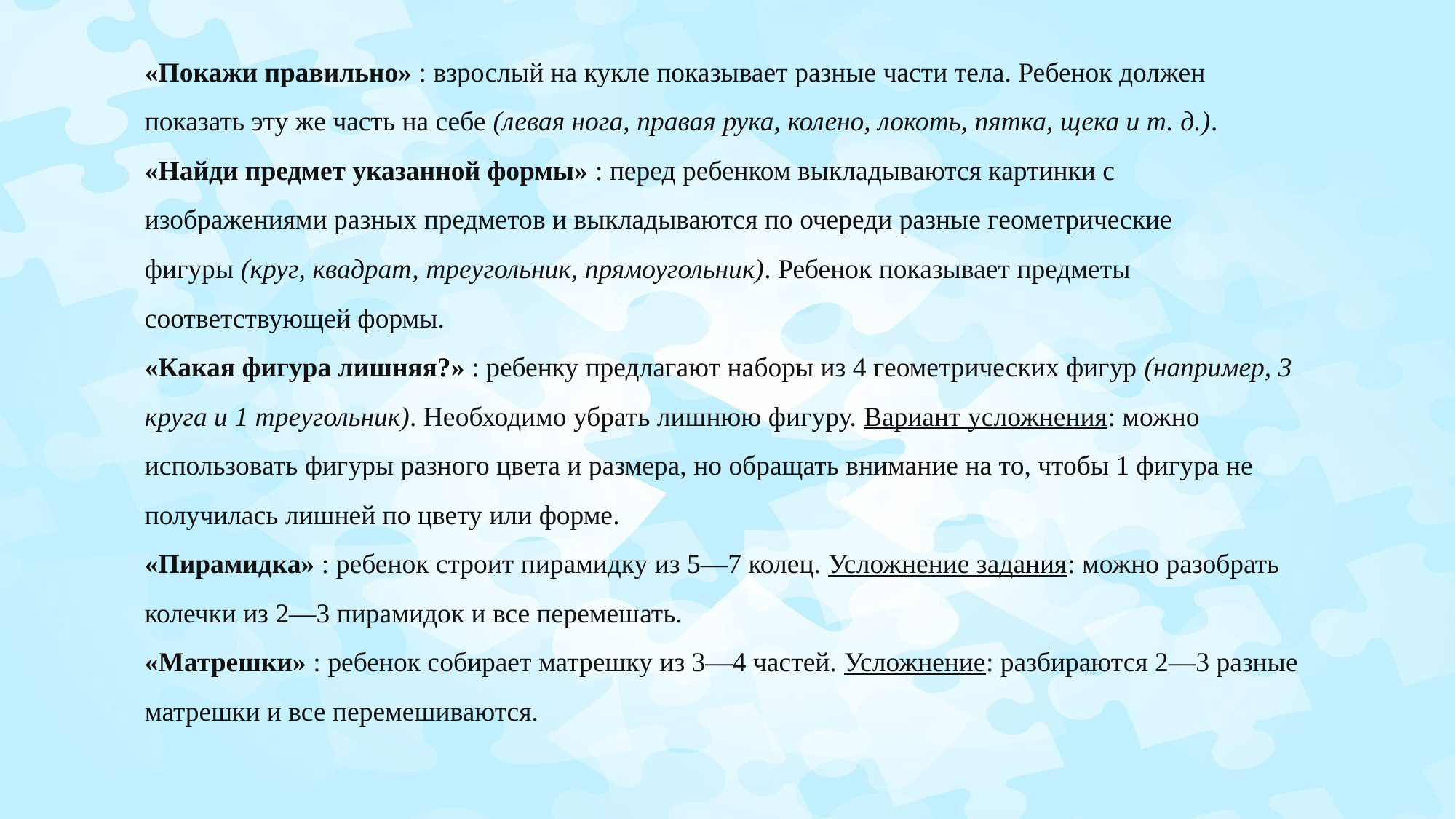

«Покажи правильно» : взрослый на кукле показывает разные части тела. Ребенок должен показать эту же часть на себе (левая нога, правая рука, колено, локоть, пятка, щека и т. д.).
«Найди предмет указанной формы» : перед ребенком выкладываются картинки с изображениями разных предметов и выкладываются по очереди разные геометрические фигуры (круг, квадрат, треугольник, прямоугольник). Ребенок показывает предметы соответствующей формы.
«Какая фигура лишняя?» : ребенку предлагают наборы из 4 геометрических фигур (например, 3 круга и 1 треугольник). Необходимо убрать лишнюю фигуру. Вариант усложнения: можно использовать фигуры разного цвета и размера, но обращать внимание на то, чтобы 1 фигура не получилась лишней по цвету или форме.
«Пирамидка» : ребенок строит пирамидку из 5—7 колец. Усложнение задания: можно разобрать колечки из 2—3 пирамидок и все перемешать.
«Матрешки» : ребенок собирает матрешку из 3—4 частей. Усложнение: разбираются 2—3 разные матрешки и все перемешиваются.